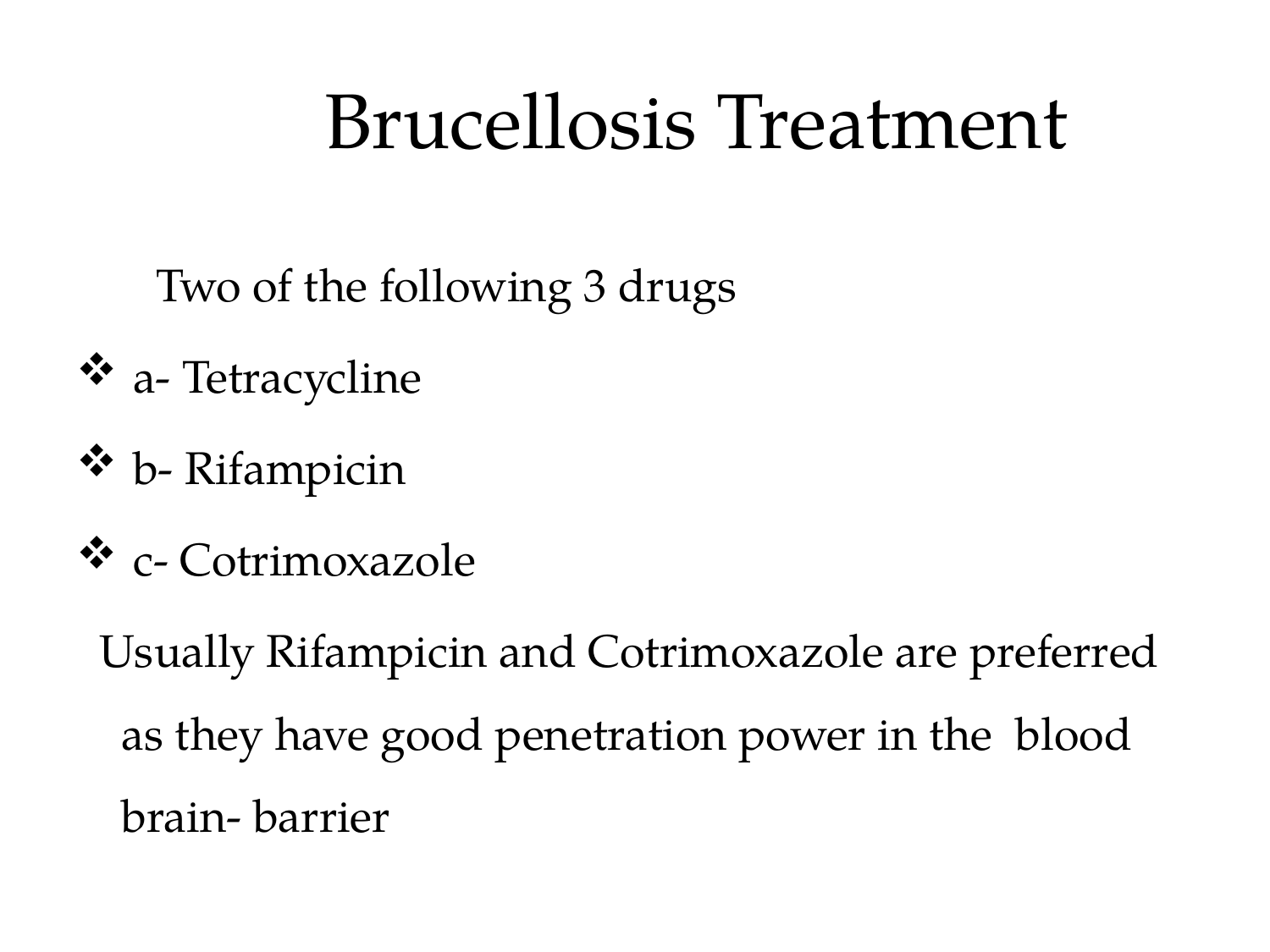

# Brucellosis Treatment
       Two of the following 3 drugs
 a- Tetracycline
 b- Rifampicin
 c- Cotrimoxazole
  Usually Rifampicin and Cotrimoxazole are preferred as they have good penetration power in the  blood brain- barrier